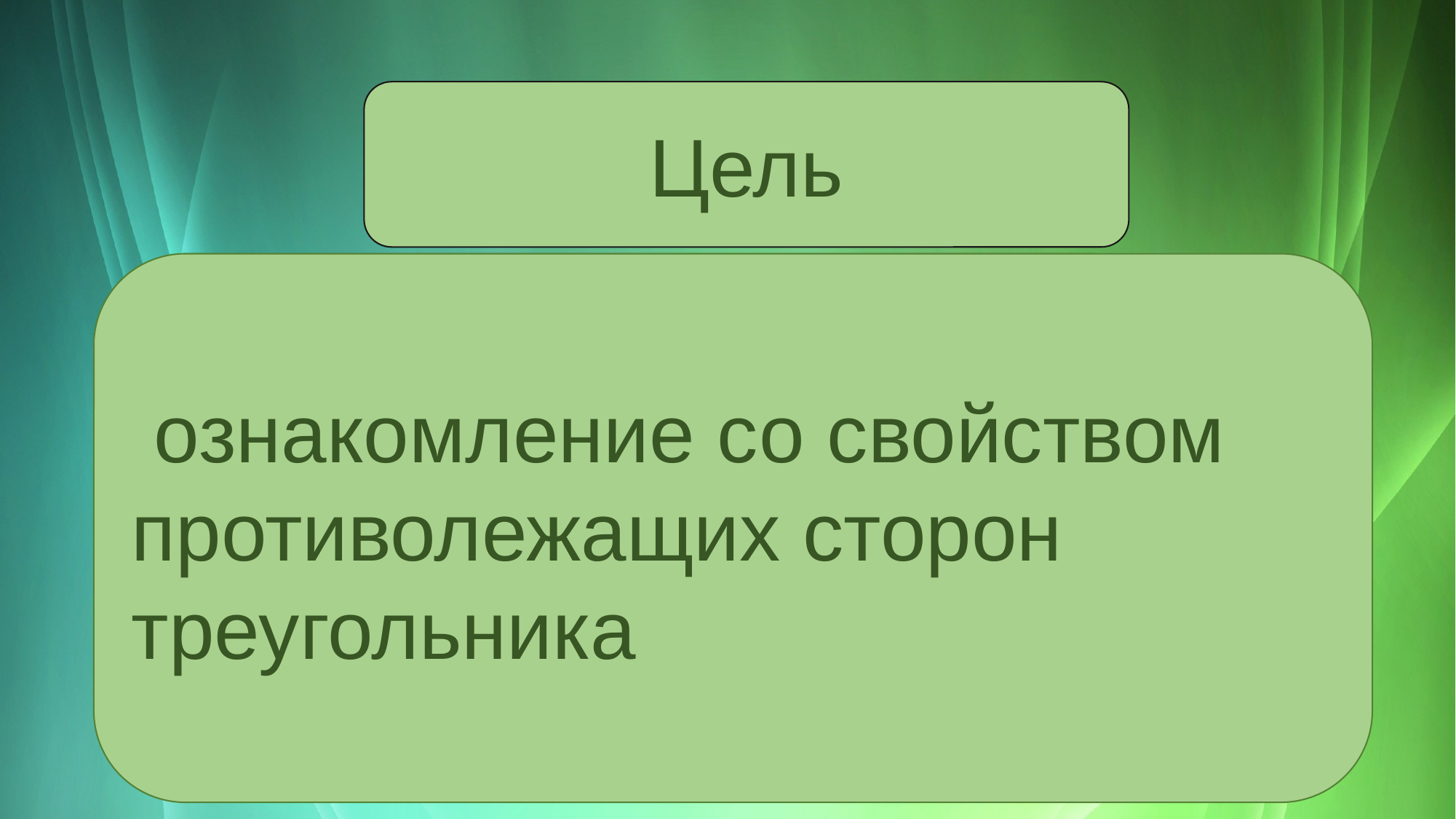

Цель
 ознакомление со свойством противолежащих сторон треугольника